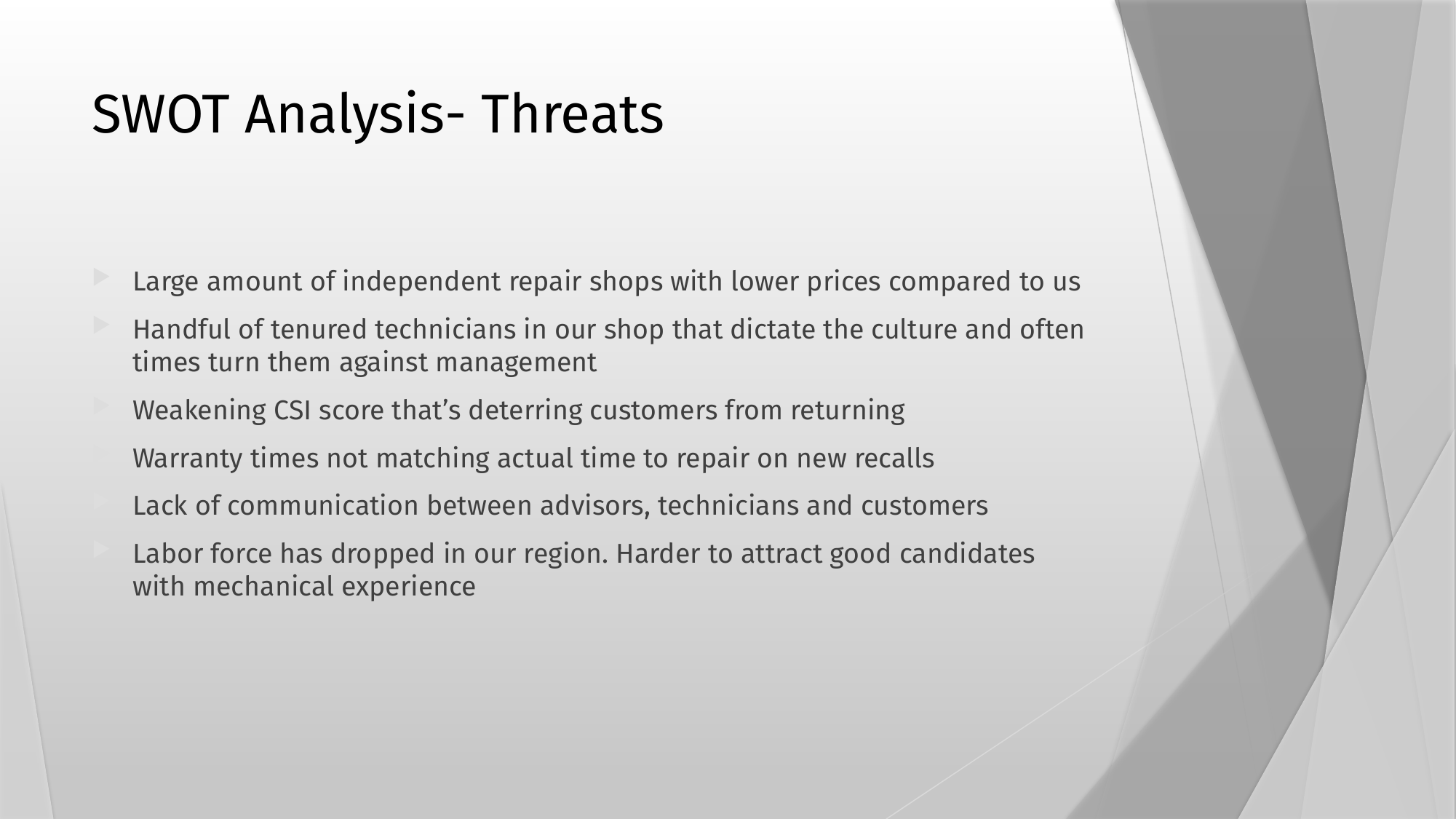

# SWOT Analysis- Threats
Large amount of independent repair shops with lower prices compared to us
Handful of tenured technicians in our shop that dictate the culture and often times turn them against management
Weakening CSI score that’s deterring customers from returning
Warranty times not matching actual time to repair on new recalls
Lack of communication between advisors, technicians and customers
Labor force has dropped in our region. Harder to attract good candidates with mechanical experience